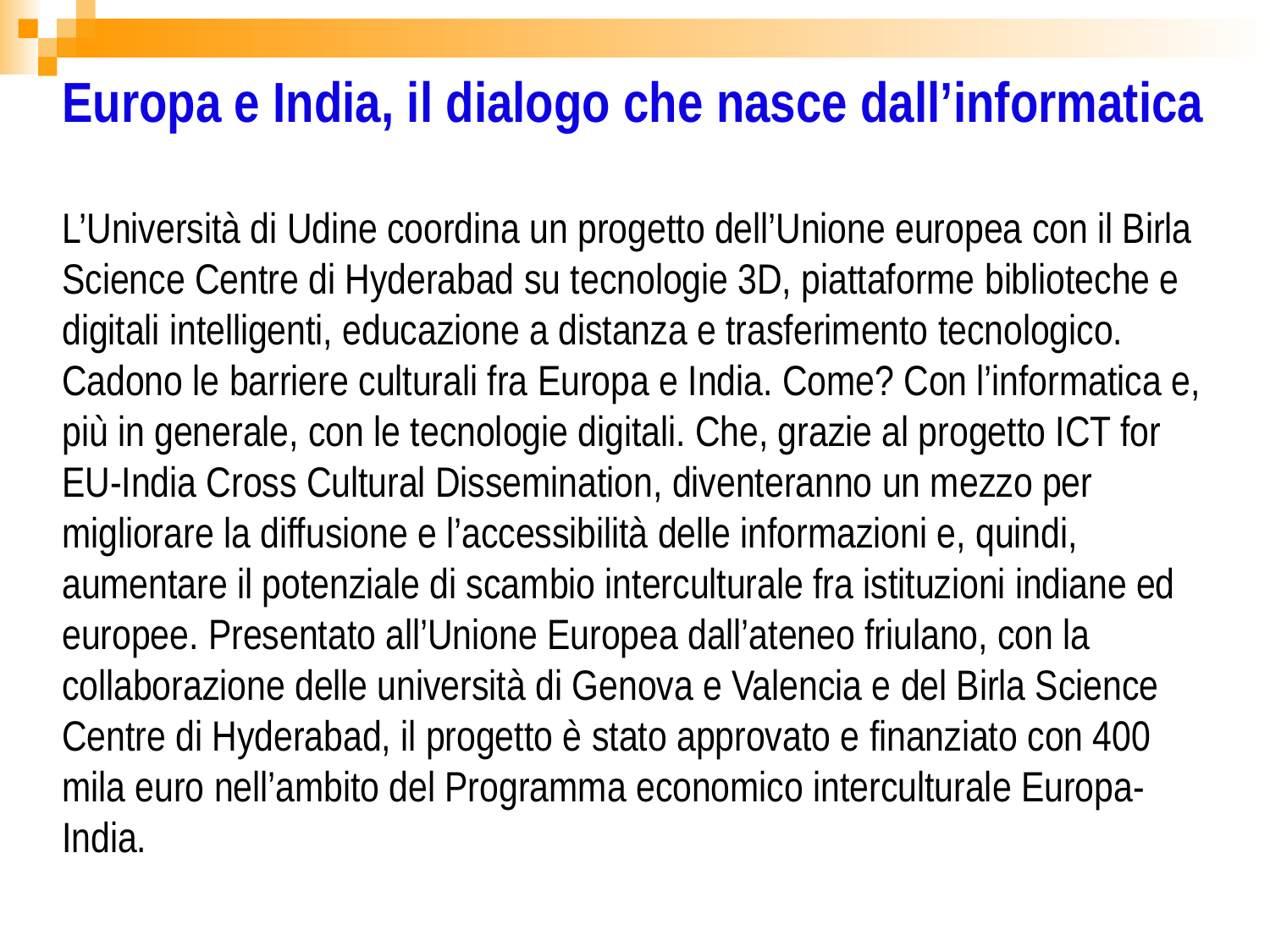

Europa e India, il dialogo che nasce dall’informatica

L’Università di Udine coordina un progetto dell’Unione europea con il Birla Science Centre di Hyderabad su tecnologie 3D, piattaforme biblioteche e digitali intelligenti, educazione a distanza e trasferimento tecnologico.
Cadono le barriere culturali fra Europa e India. Come? Con l’informatica e, più in generale, con le tecnologie digitali. Che, grazie al progetto ICT for EU-India Cross Cultural Dissemination, diventeranno un mezzo per migliorare la diffusione e l’accessibilità delle informazioni e, quindi, aumentare il potenziale di scambio interculturale fra istituzioni indiane ed europee. Presentato all’Unione Europea dall’ateneo friulano, con la collaborazione delle università di Genova e Valencia e del Birla Science Centre di Hyderabad, il progetto è stato approvato e finanziato con 400 mila euro nell’ambito del Programma economico interculturale Europa-India.